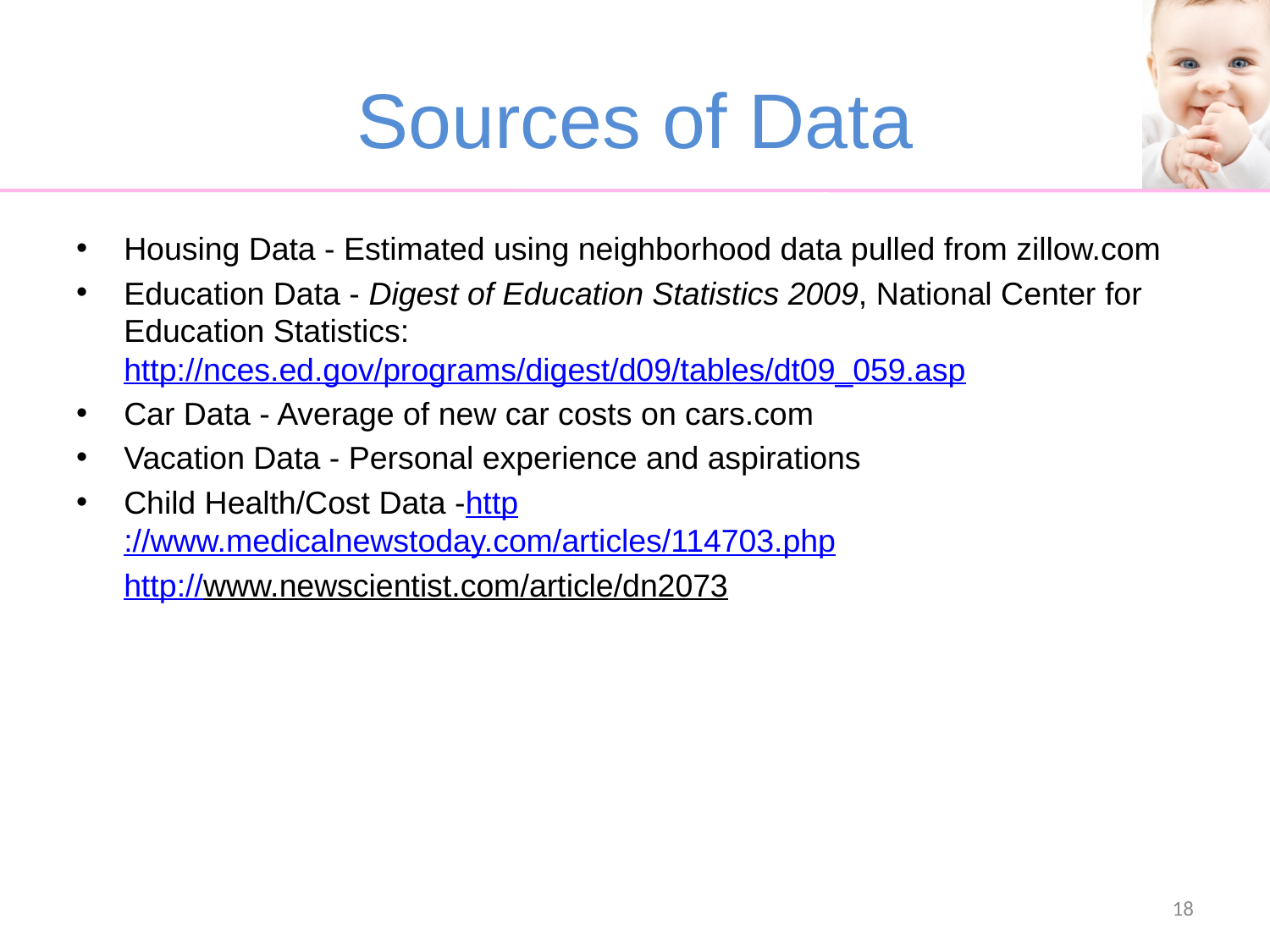

# Sources of Data
Housing Data - Estimated using neighborhood data pulled from zillow.com
Education Data - Digest of Education Statistics 2009, National Center for Education Statistics: http://nces.ed.gov/programs/digest/d09/tables/dt09_059.asp
Car Data - Average of new car costs on cars.com
Vacation Data - Personal experience and aspirations
Child Health/Cost Data -http://www.medicalnewstoday.com/articles/114703.php
	http://www.newscientist.com/article/dn2073
18